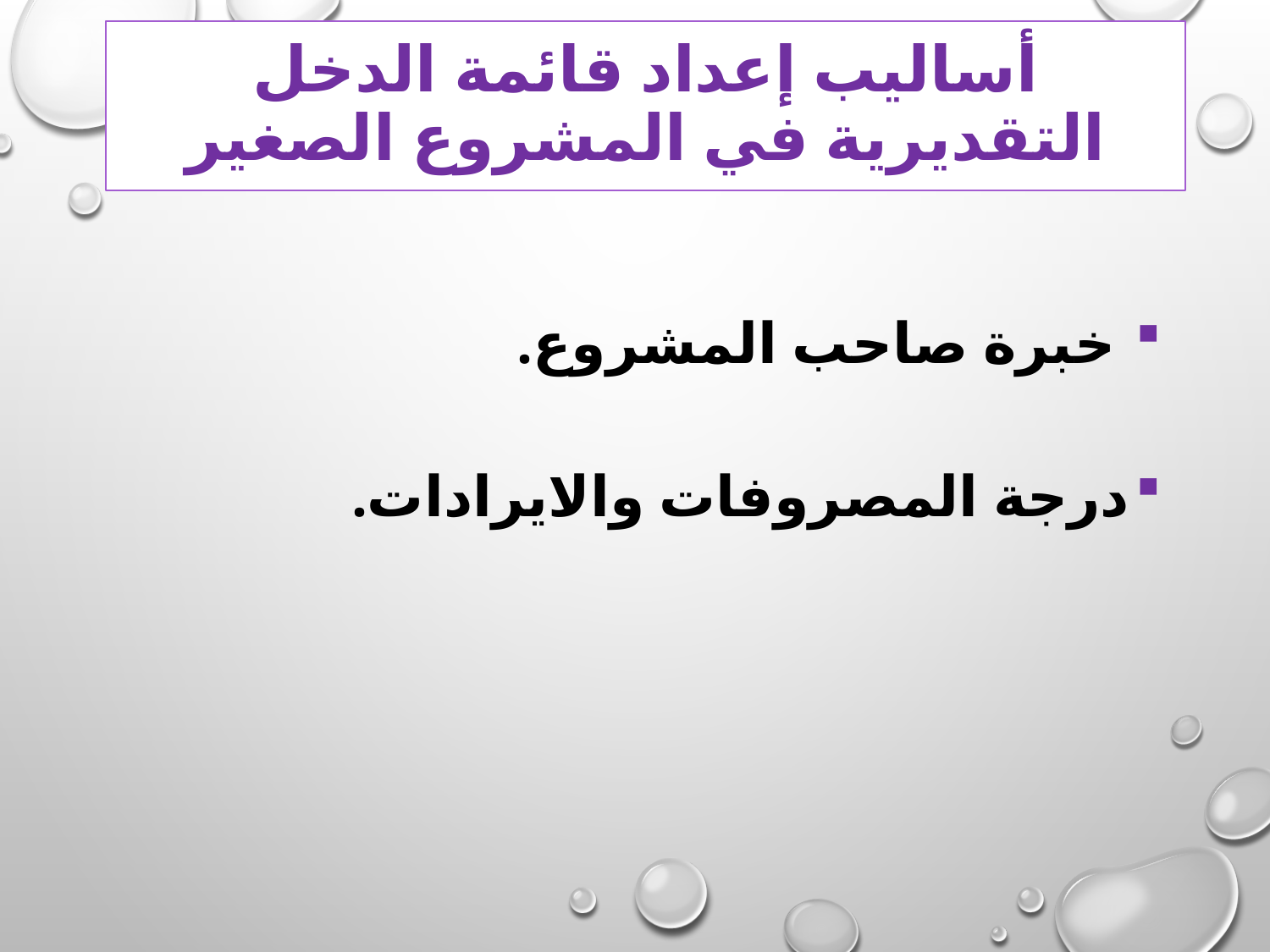

# أساليب إعداد قائمة الدخل التقديرية في المشروع الصغير
 خبرة صاحب المشروع.
درجة المصروفات والايرادات.